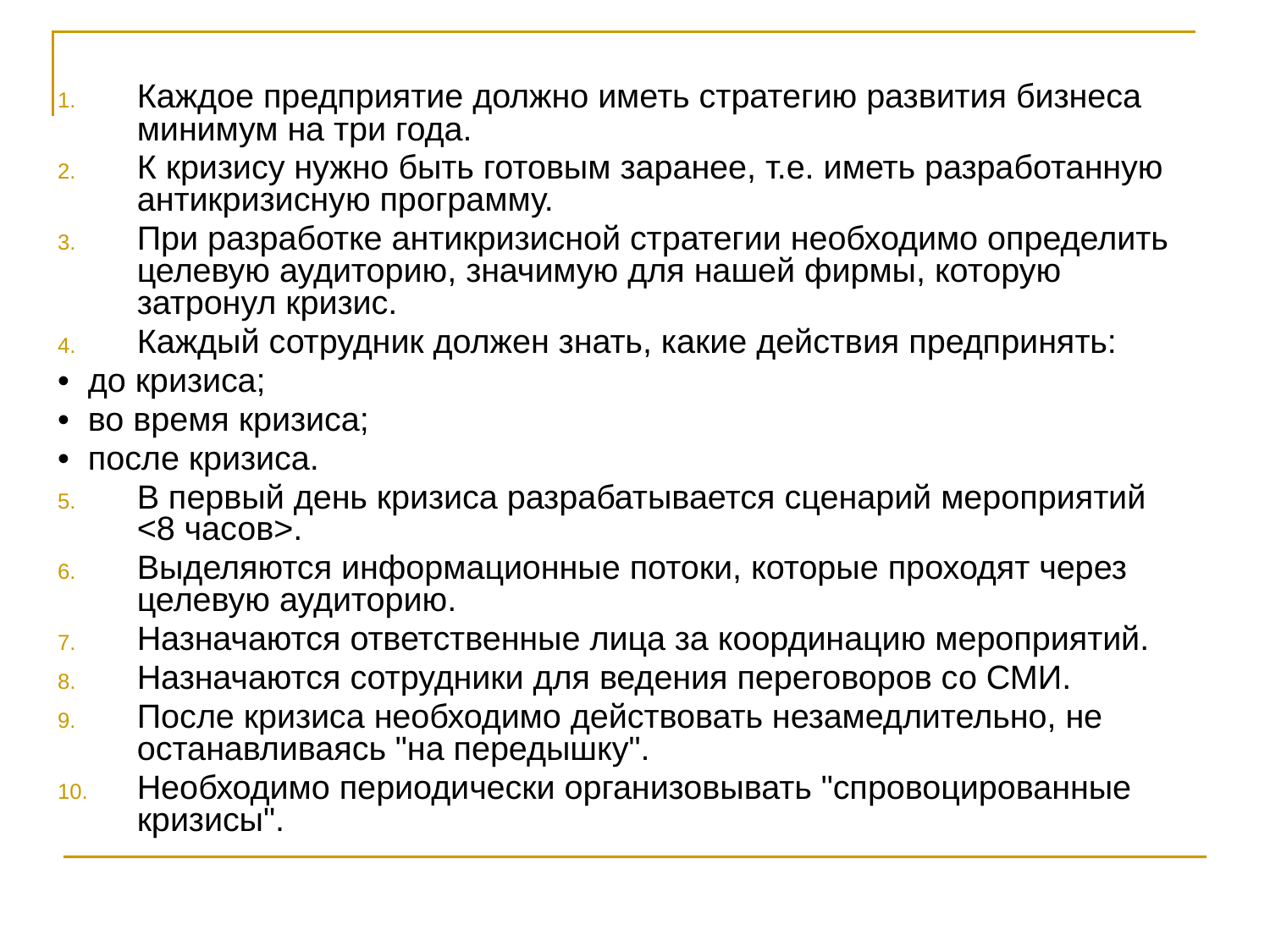

Каждое предприятие должно иметь стратегию развития бизнеса минимум на три года.
К кризису нужно быть готовым заранее, т.е. иметь разработанную антикризисную программу.
При разработке антикризисной стратегии необходимо определить целевую аудиторию, значимую для нашей фирмы, которую затронул кризис.
Каждый сотрудник должен знать, какие действия предпринять:
•  до кризиса;
•  во время кризиса;
•  после кризиса.
В первый день кризиса разрабатывается сценарий мероприятий <8 часов>.
Выделяются информационные потоки, которые проходят через целевую аудиторию.
Назначаются ответственные лица за координацию мероприятий.
Назначаются сотрудники для ведения переговоров со СМИ.
После кризиса необходимо действовать незамедлительно, не останавливаясь "на передышку".
Необходимо периодически организовывать "спровоцированные кризисы".